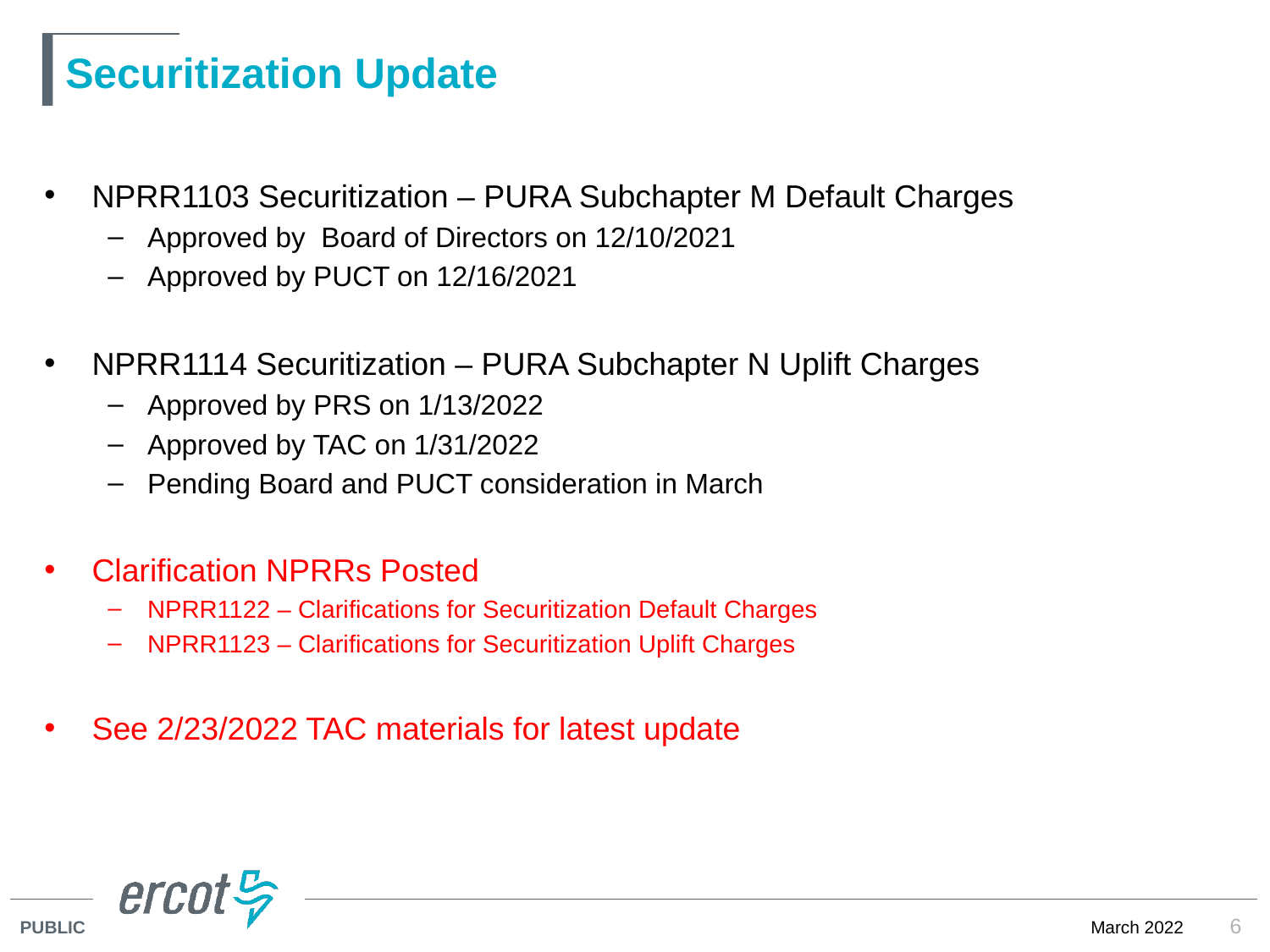

# Securitization Update
NPRR1103 Securitization – PURA Subchapter M Default Charges
Approved by  Board of Directors on 12/10/2021
Approved by PUCT on 12/16/2021

NPRR1114 Securitization – PURA Subchapter N Uplift Charges
Approved by PRS on 1/13/2022
Approved by TAC on 1/31/2022
Pending Board and PUCT consideration in March

Clarification NPRRs Posted
NPRR1122 – Clarifications for Securitization Default Charges
NPRR1123 – Clarifications for Securitization Uplift Charges

See 2/23/2022 TAC materials for latest update

6